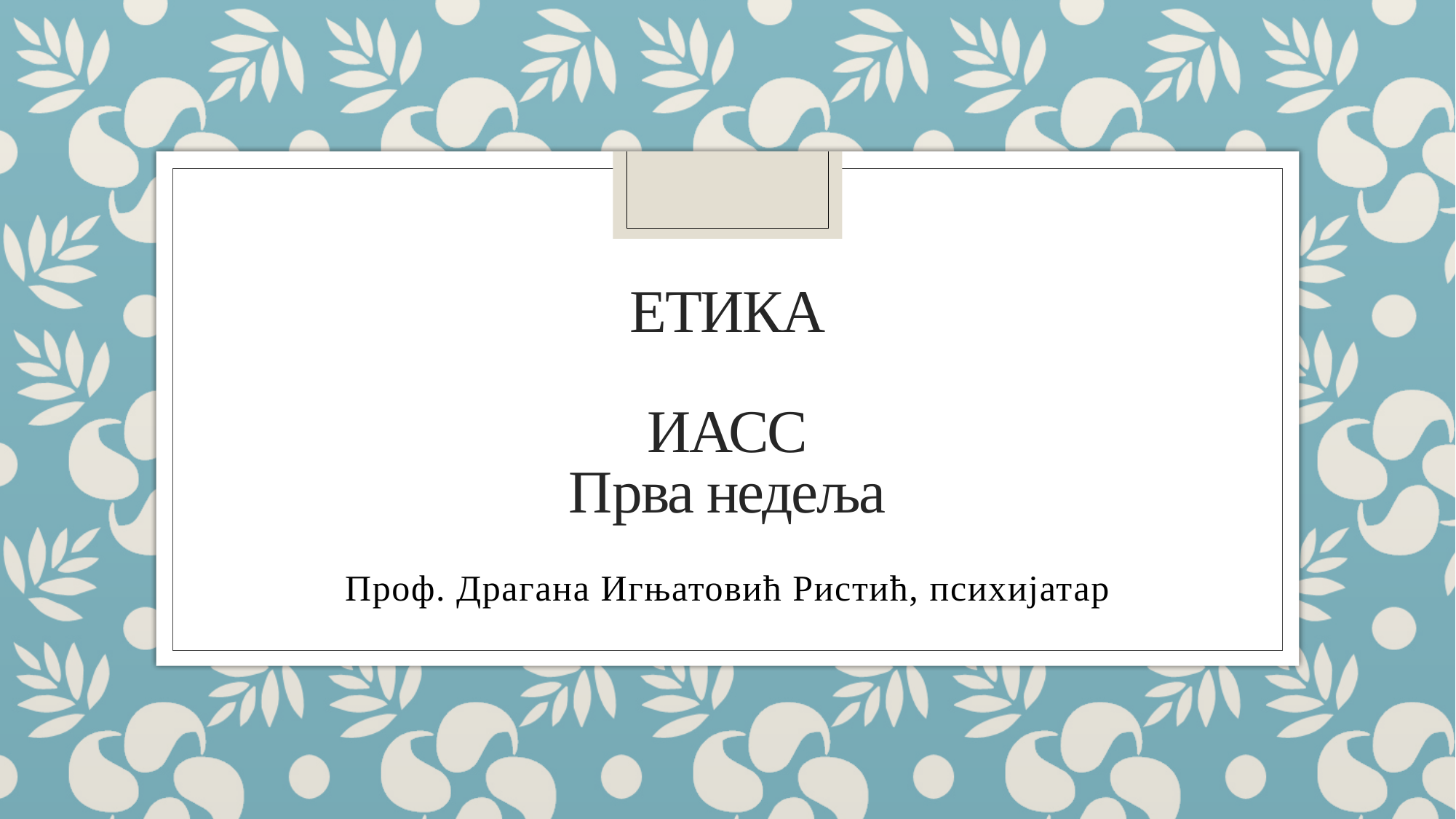

# Етика ИАСС Прва недеља
Проф. Драгана Игњатовић Ристић, психијатар